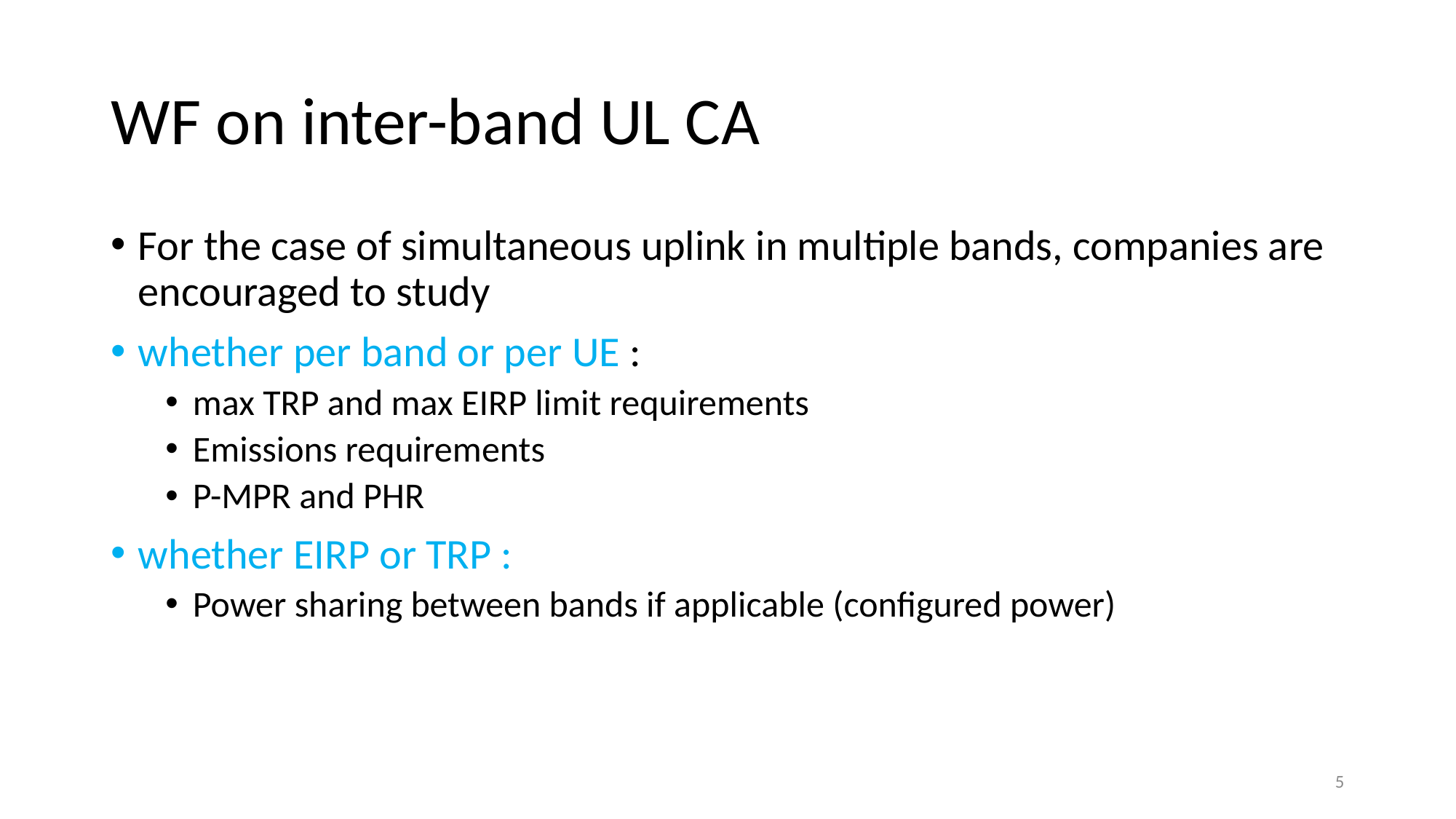

# WF on inter-band UL CA
For the case of simultaneous uplink in multiple bands, companies are encouraged to study
whether per band or per UE :
max TRP and max EIRP limit requirements
Emissions requirements
P-MPR and PHR
whether EIRP or TRP :
Power sharing between bands if applicable (configured power)

5